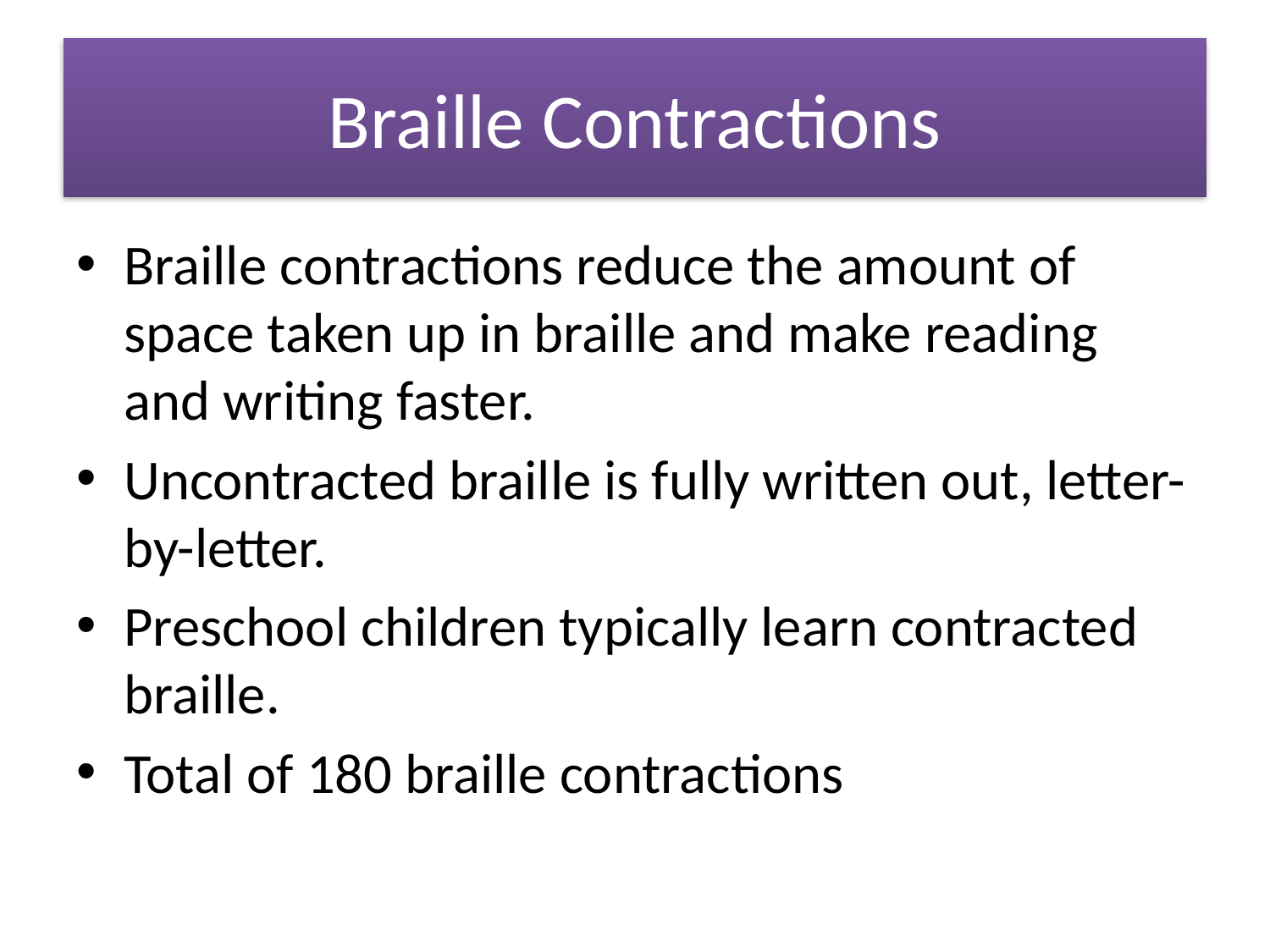

# Braille Contractions
Braille contractions reduce the amount of space taken up in braille and make reading and writing faster.
Uncontracted braille is fully written out, letter-by-letter.
Preschool children typically learn contracted braille.
Total of 180 braille contractions